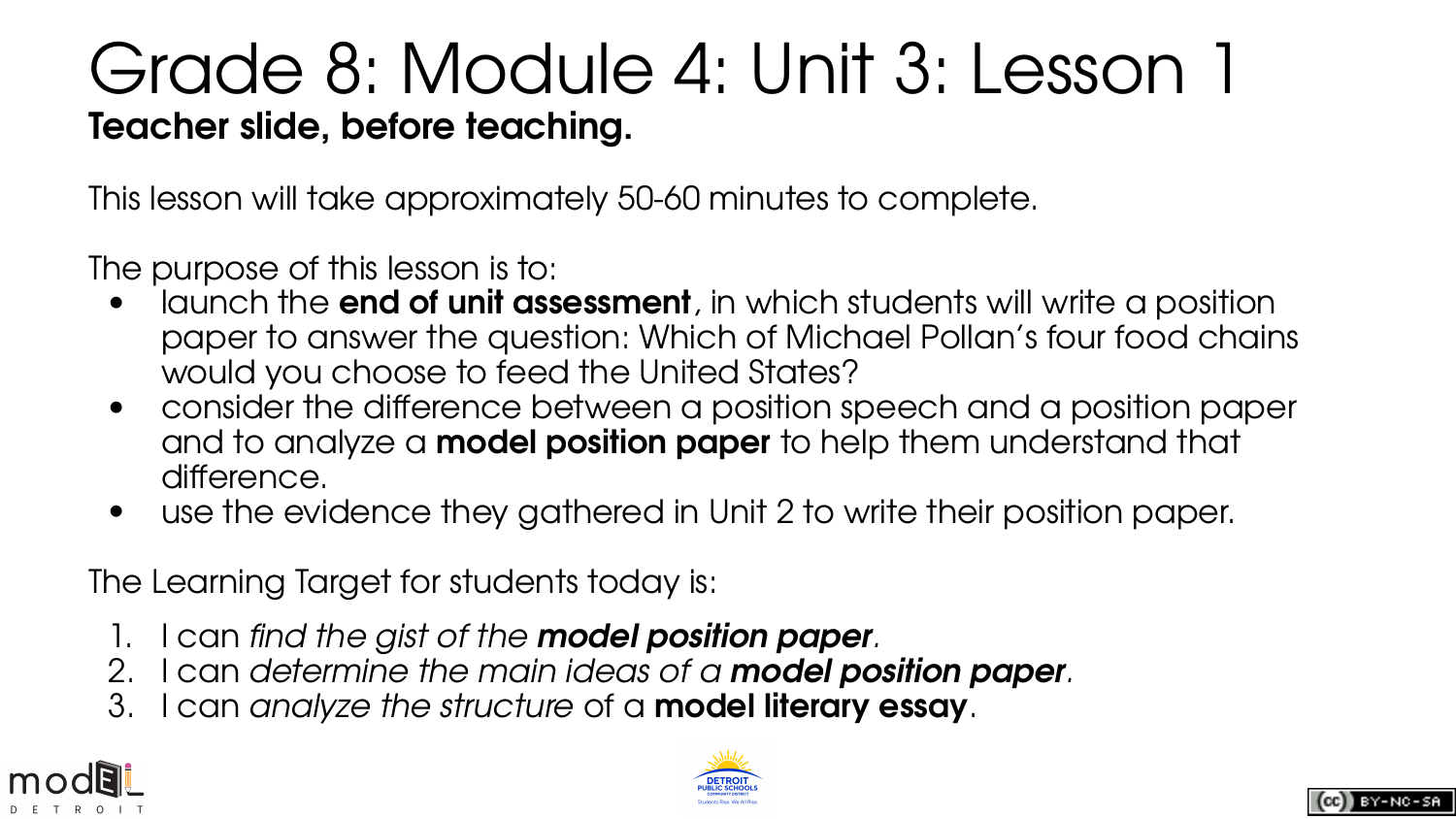

# Grade 8: Module 4: Unit 3: Lesson 1
Teacher slide, before teaching.

This lesson will take approximately 50-60 minutes to complete.

The purpose of this lesson is to:
launch the end of unit assessment, in which students will write a position paper to answer the question: Which of Michael Pollan’s four food chains would you choose to feed the United States?
consider the difference between a position speech and a position paper and to analyze a model position paper to help them understand that difference.
use the evidence they gathered in Unit 2 to write their position paper.

The Learning Target for students today is:
I can find the gist of the model position paper.
I can determine the main ideas of a model position paper.
I can analyze the structure of a model literary essay.